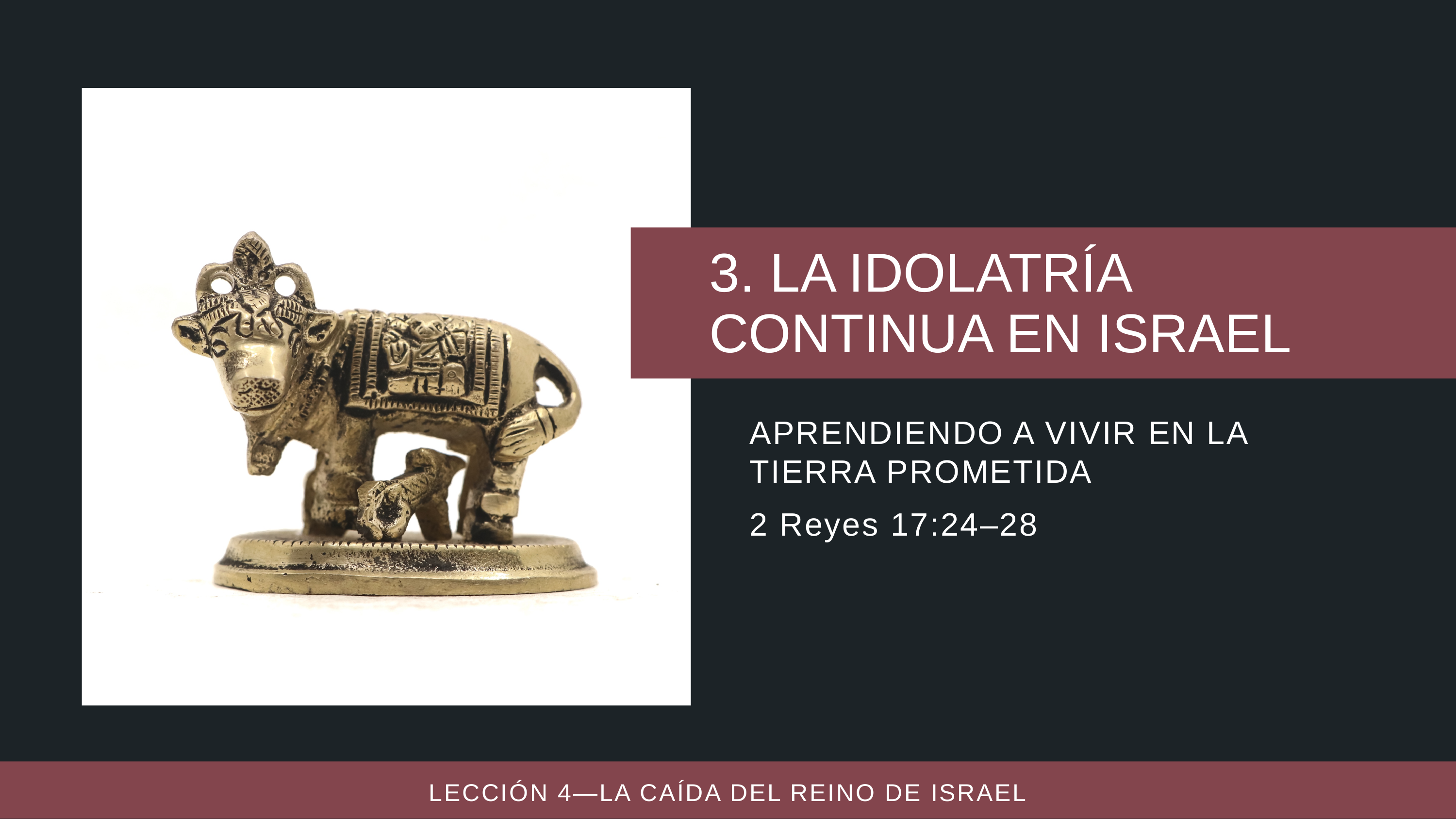

APRENDIENDO A VIVIR EN LA TIERRA PROMETIDA
2 Reyes 17:24–28